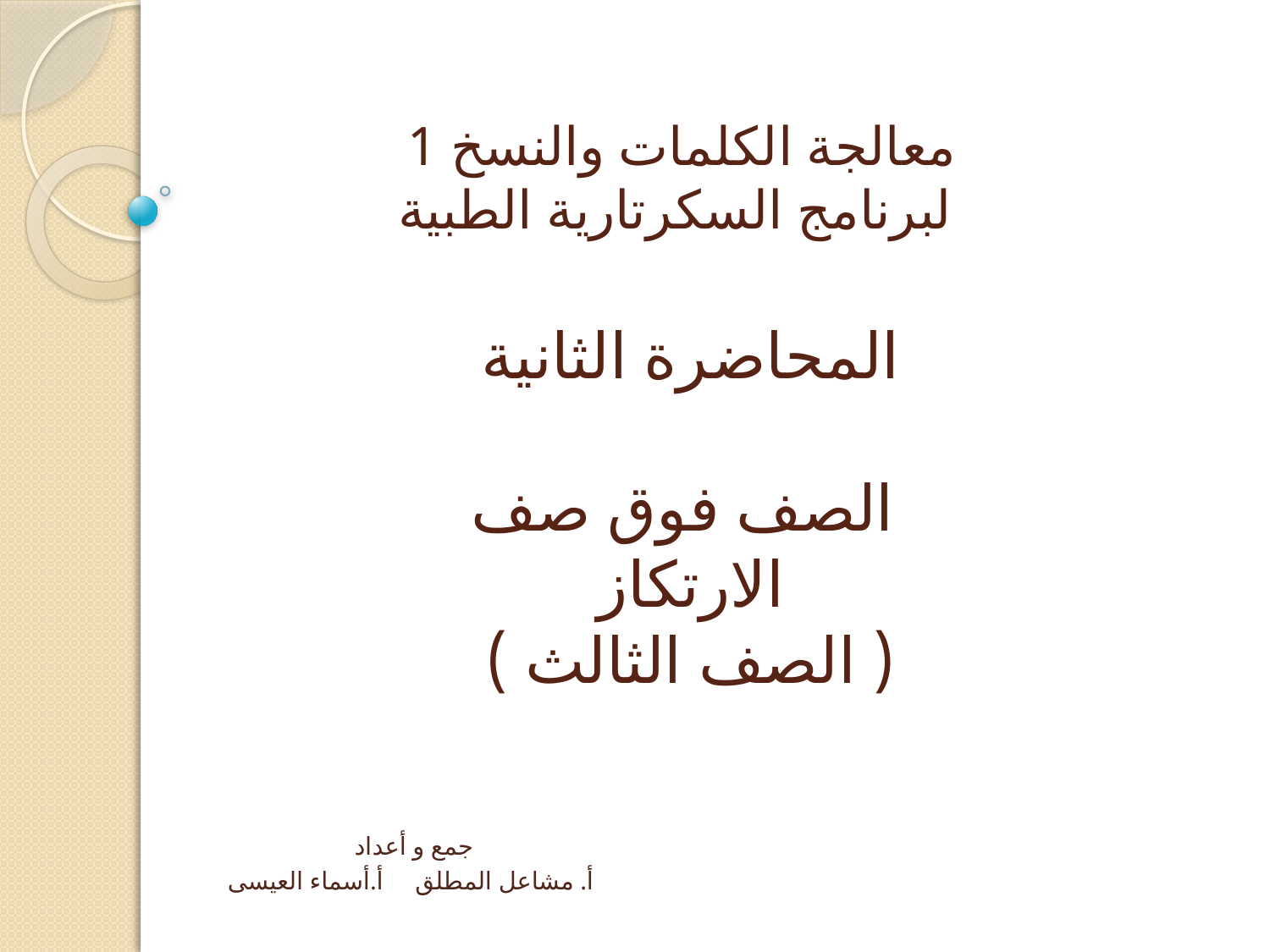

# معالجة الكلمات والنسخ 1 لبرنامج السكرتارية الطبية

المحاضرة الثانية
الصف فوق صف الارتكاز
( الصف الثالث )
جمع و أعداد
أ. مشاعل المطلق     أ.أسماء العيسى